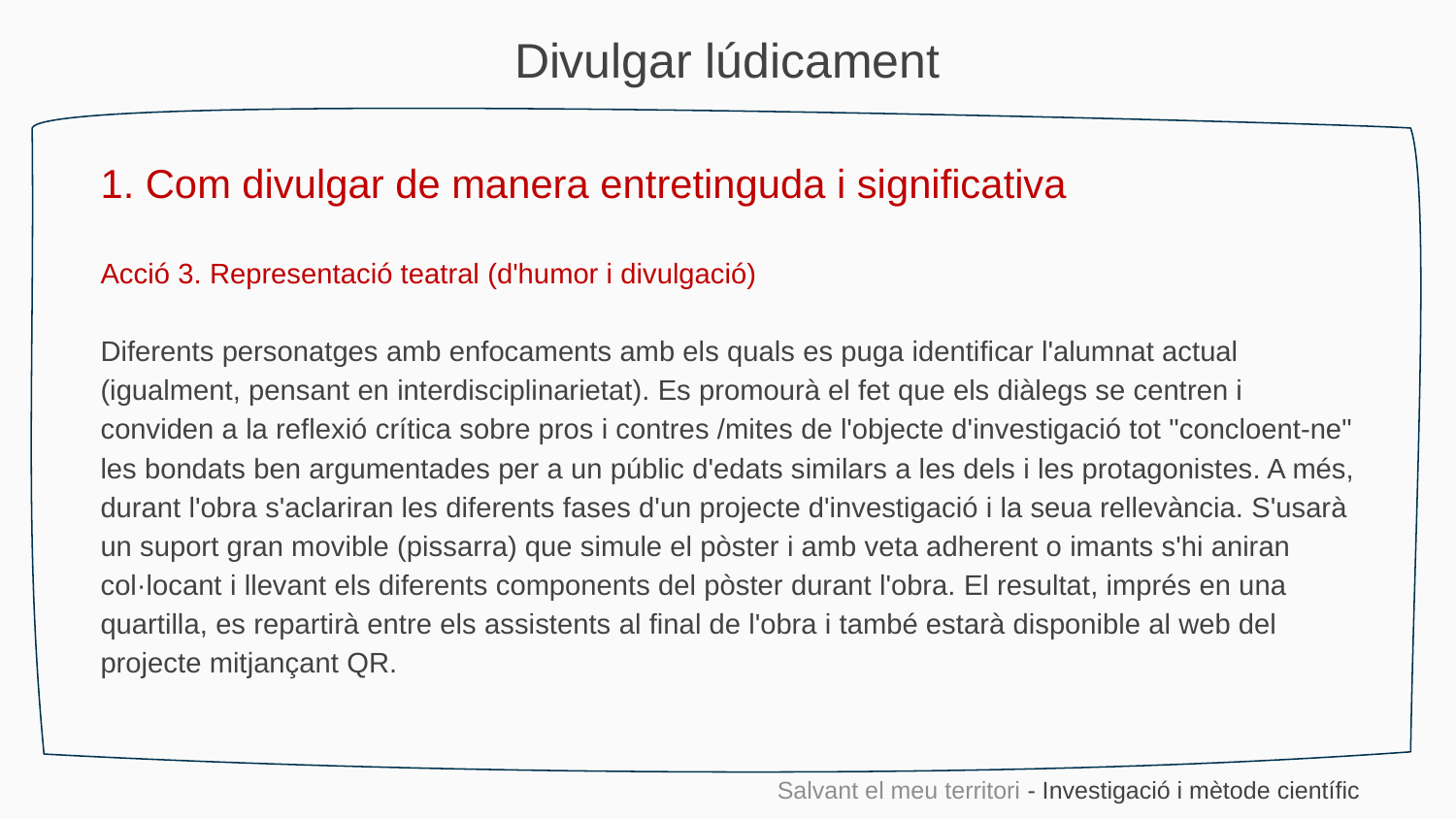

Divulgar lúdicament

1. Com divulgar de manera entretinguda i significativa
Acció 3. Representació teatral (d'humor i divulgació)
Diferents personatges amb enfocaments amb els quals es puga identificar l'alumnat actual (igualment, pensant en interdisciplinarietat). Es promourà el fet que els diàlegs se centren i conviden a la reflexió crítica sobre pros i contres /mites de l'objecte d'investigació tot "concloent-ne" les bondats ben argumentades per a un públic d'edats similars a les dels i les protagonistes. A més, durant l'obra s'aclariran les diferents fases d'un projecte d'investigació i la seua rellevància. S'usarà un suport gran movible (pissarra) que simule el pòster i amb veta adherent o imants s'hi aniran col·locant i llevant els diferents components del pòster durant l'obra. El resultat, imprés en una quartilla, es repartirà entre els assistents al final de l'obra i també estarà disponible al web del projecte mitjançant QR.

Salvant el meu territori - Investigació i mètode científic